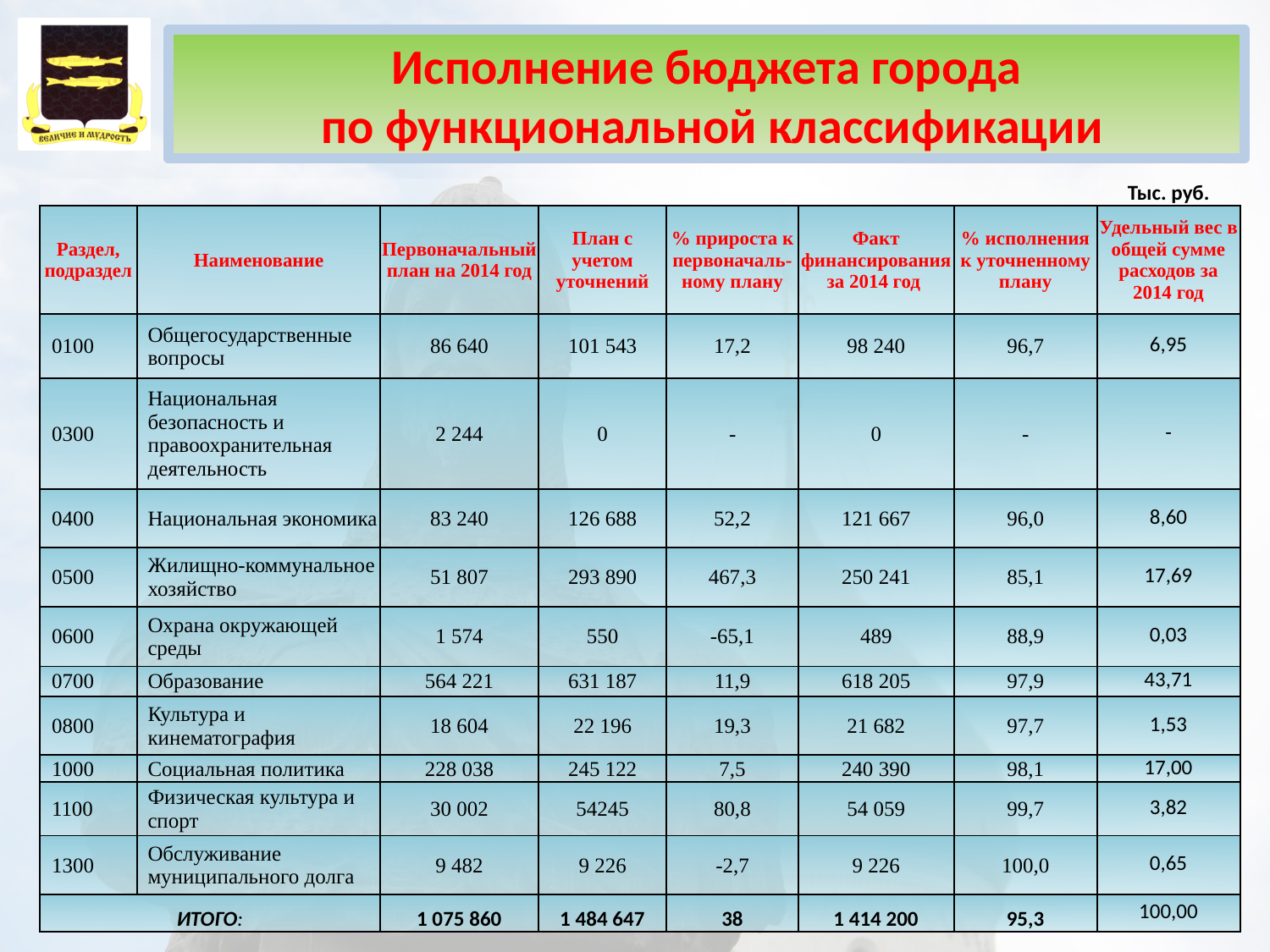

Исполнение бюджета города
 по функциональной классификации
|  |  |  |  |  |  |  | Тыс. руб. |
| --- | --- | --- | --- | --- | --- | --- | --- |
| Раздел, подраздел | Наименование | Первоначальный план на 2014 год | План с учетом уточнений | % прироста к первоначаль-ному плану | Факт финансирования за 2014 год | % исполнения к уточненному плану | Удельный вес в общей сумме расходов за 2014 год |
| 0100 | Общегосударственные вопросы | 86 640 | 101 543 | 17,2 | 98 240 | 96,7 | 6,95 |
| 0300 | Национальная безопасность и правоохранительная деятельность | 2 244 | 0 | - | 0 | - | - |
| 0400 | Национальная экономика | 83 240 | 126 688 | 52,2 | 121 667 | 96,0 | 8,60 |
| 0500 | Жилищно-коммунальное хозяйство | 51 807 | 293 890 | 467,3 | 250 241 | 85,1 | 17,69 |
| 0600 | Охрана окружающей среды | 1 574 | 550 | -65,1 | 489 | 88,9 | 0,03 |
| 0700 | Образование | 564 221 | 631 187 | 11,9 | 618 205 | 97,9 | 43,71 |
| 0800 | Культура и кинематография | 18 604 | 22 196 | 19,3 | 21 682 | 97,7 | 1,53 |
| 1000 | Социальная политика | 228 038 | 245 122 | 7,5 | 240 390 | 98,1 | 17,00 |
| 1100 | Физическая культура и спорт | 30 002 | 54245 | 80,8 | 54 059 | 99,7 | 3,82 |
| 1300 | Обслуживание муниципального долга | 9 482 | 9 226 | -2,7 | 9 226 | 100,0 | 0,65 |
| ИТОГО: |  | 1 075 860 | 1 484 647 | 38 | 1 414 200 | 95,3 | 100,00 |